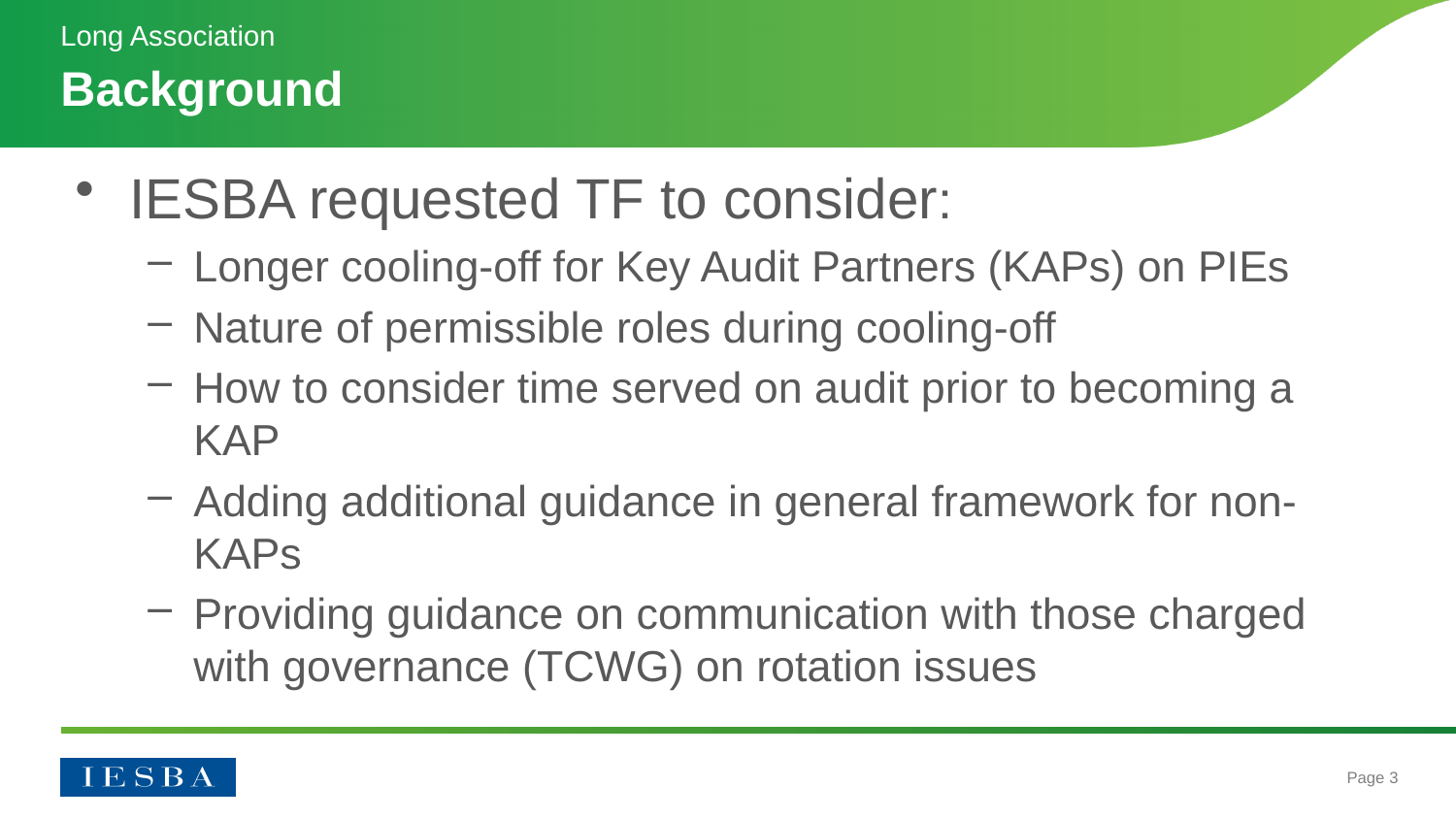

Long Association

# Background
IESBA requested TF to consider:
Longer cooling-off for Key Audit Partners (KAPs) on PIEs
Nature of permissible roles during cooling-off
How to consider time served on audit prior to becoming a KAP
Adding additional guidance in general framework for non-KAPs
Providing guidance on communication with those charged with governance (TCWG) on rotation issues